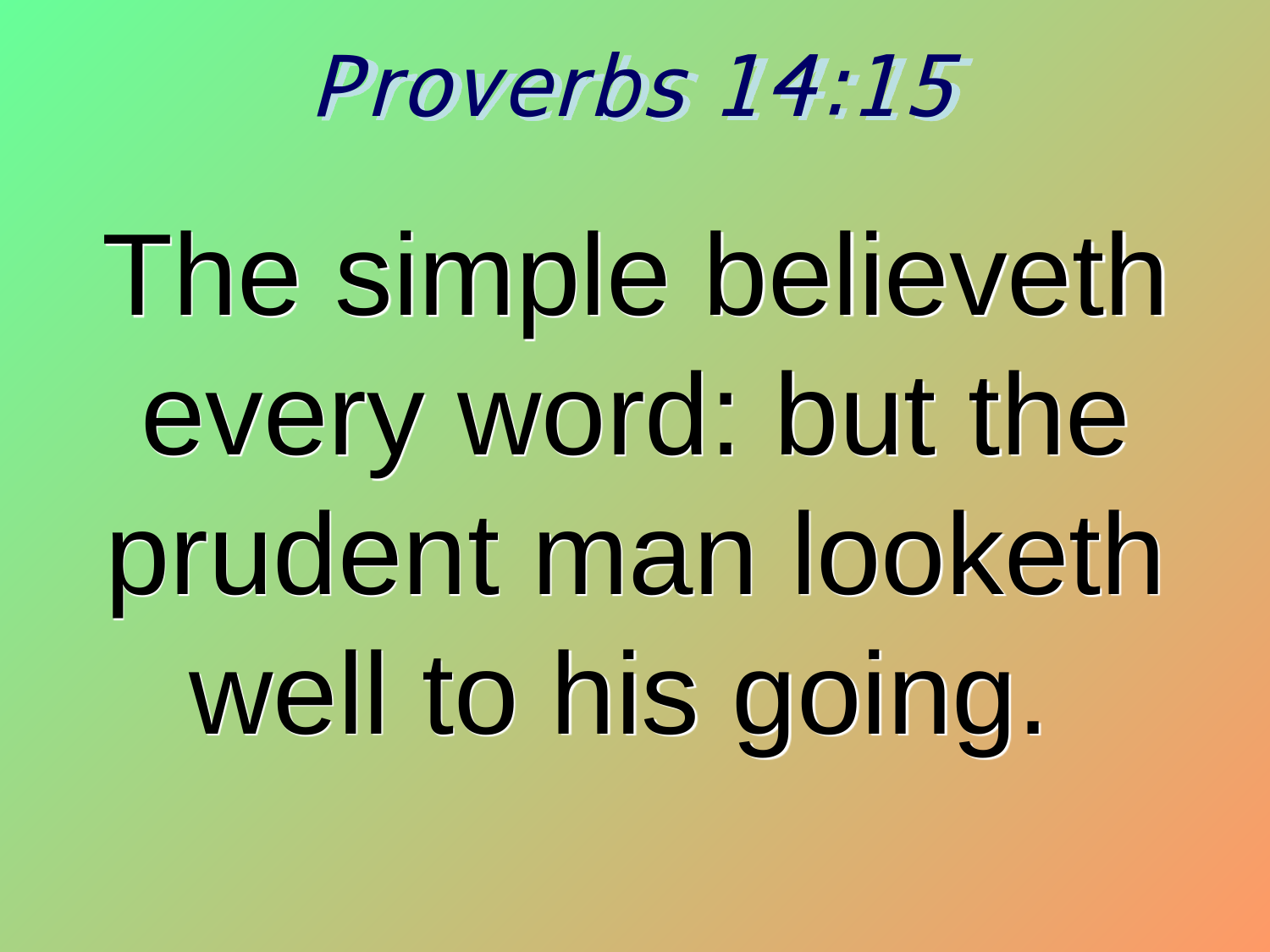

Proverbs 14:15
The simple believeth every word: but the prudent man looketh well to his going.